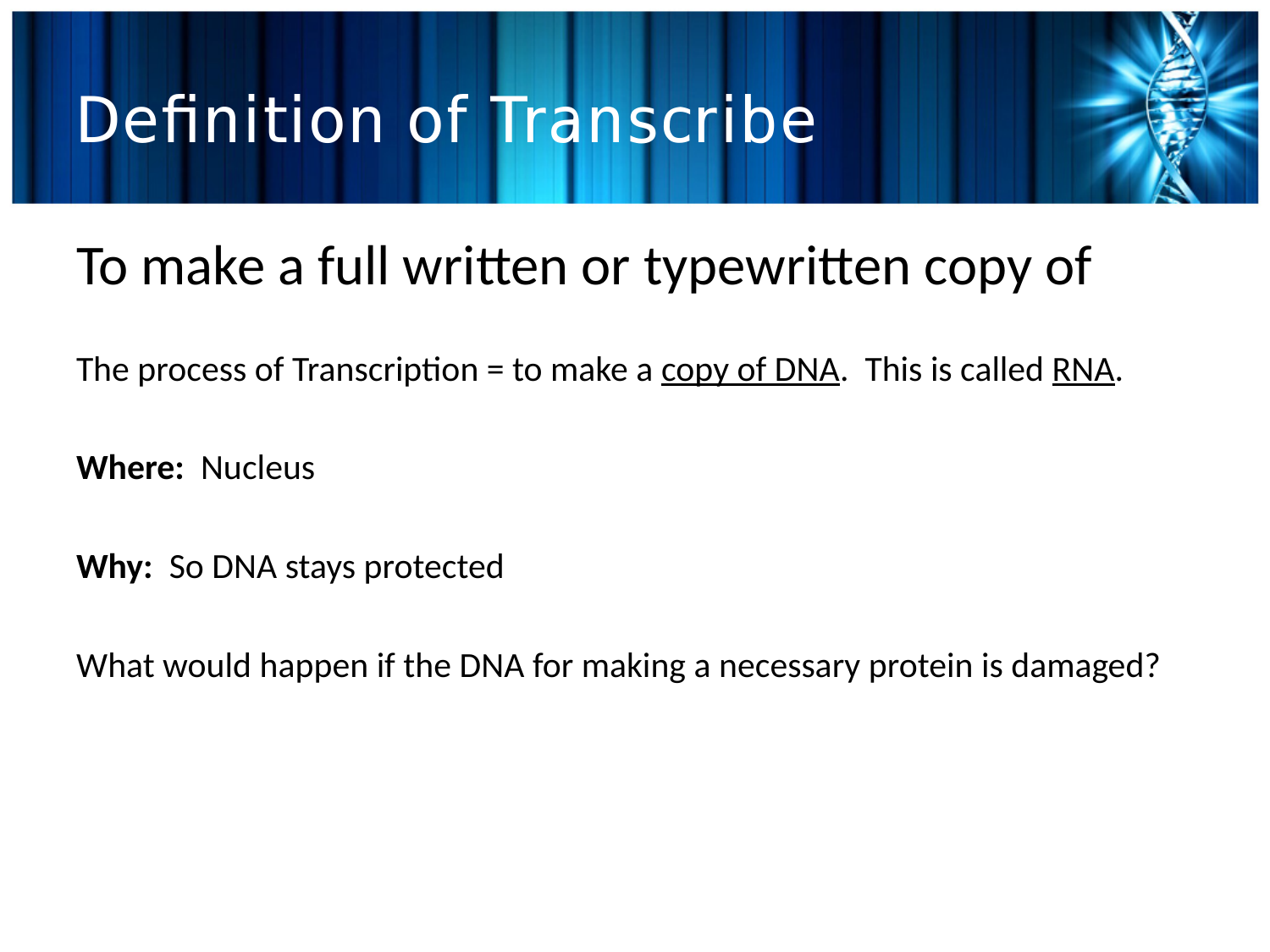

# Definition of Transcribe
To make a full written or typewritten copy of
The process of Transcription = to make a copy of DNA.  This is called RNA.

Where:  Nucleus

Why:  So DNA stays protected

What would happen if the DNA for making a necessary protein is damaged?